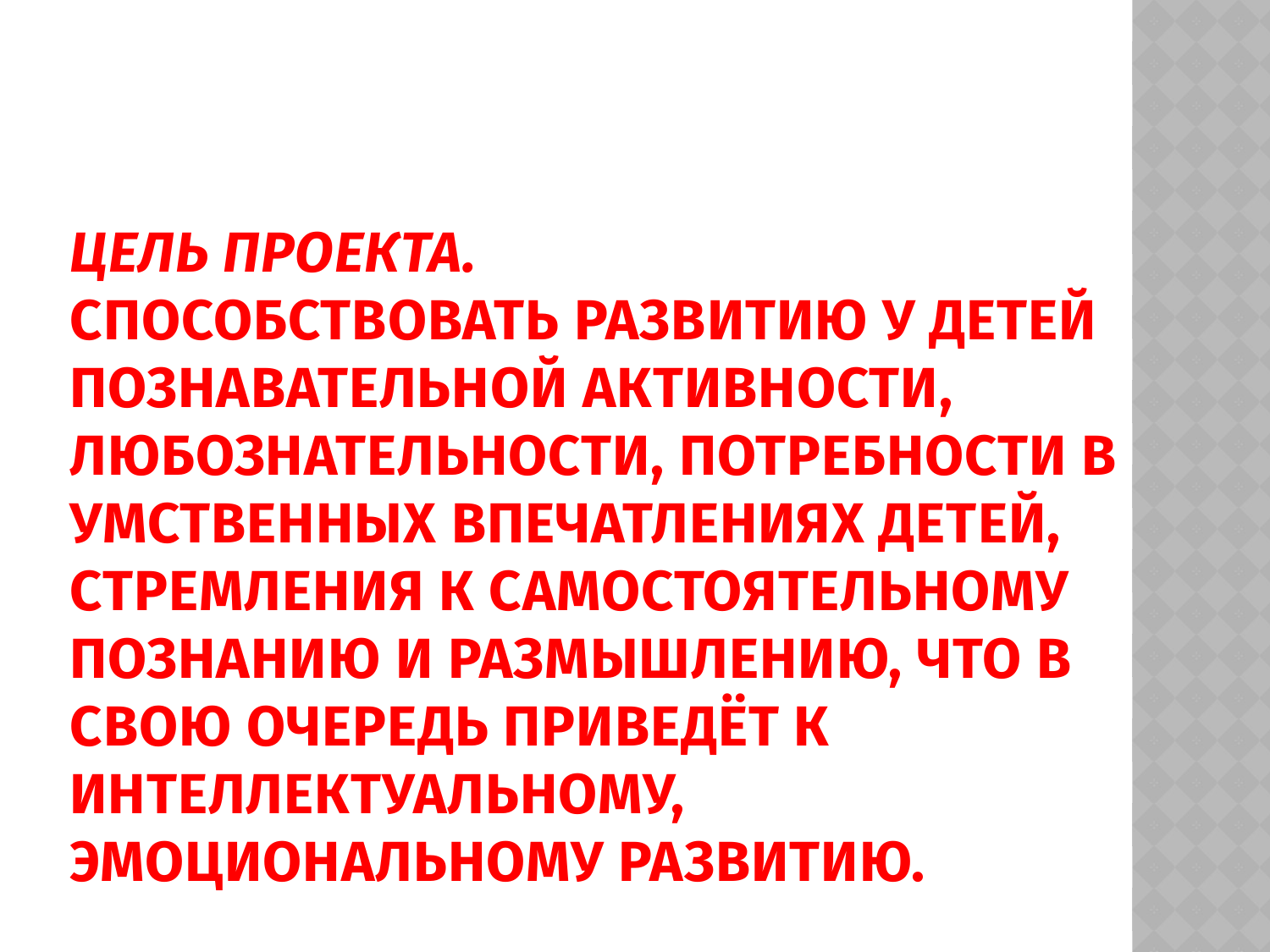

# Цель проекта. Способствовать развитию у детей познавательной активности, любознательности, потребности в умственных впечатлениях детей, стремления к самостоятельному познанию и размышлению, что в свою очередь приведёт к интеллектуальному, эмоциональному развитию.